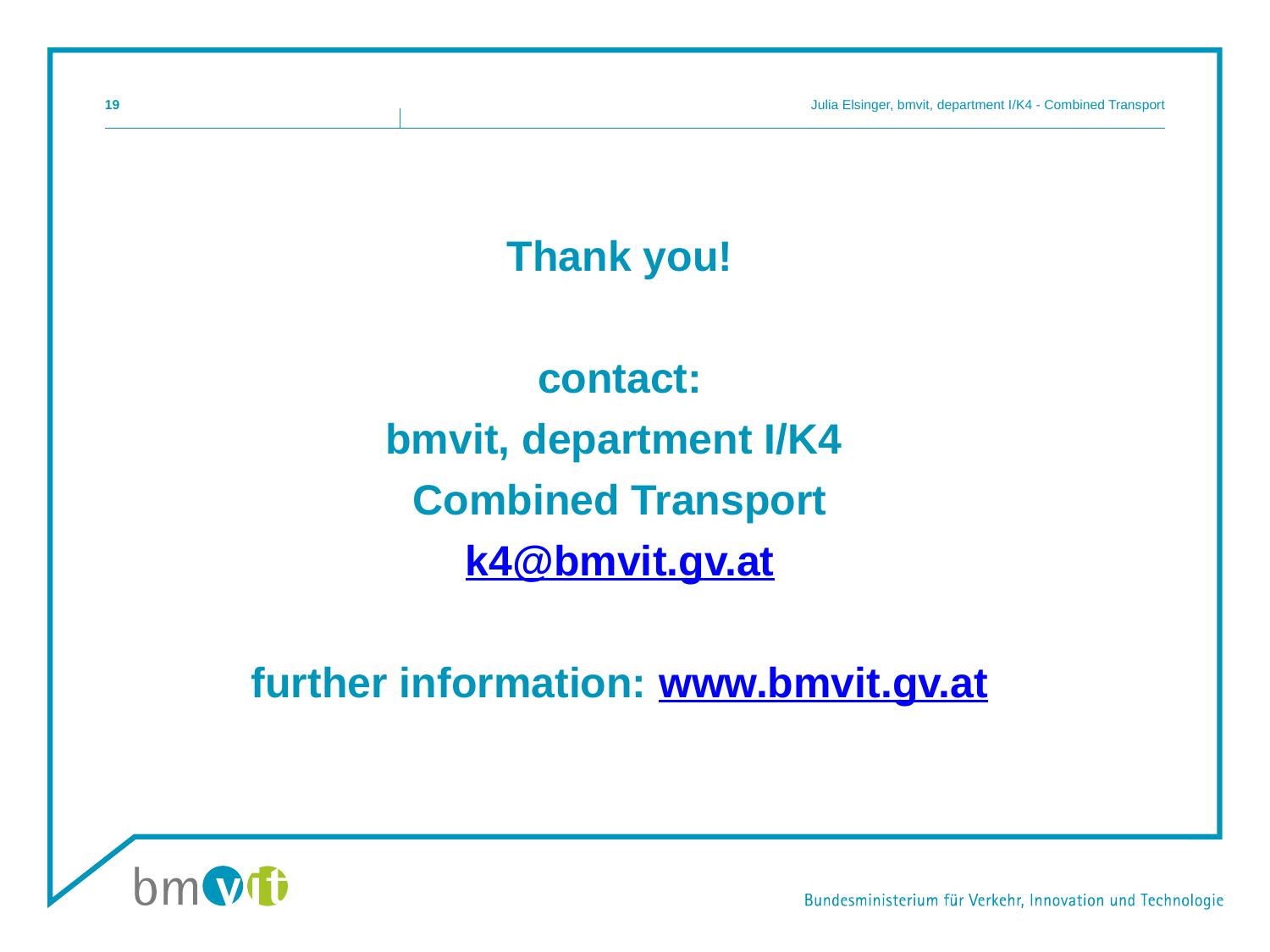

19
Julia Elsinger, bmvit, department I/K4 - Combined Transport
# Thank you! contact: bmvit, department I/K4 Combined Transport k4@bmvit.gv.at further information: www.bmvit.gv.at